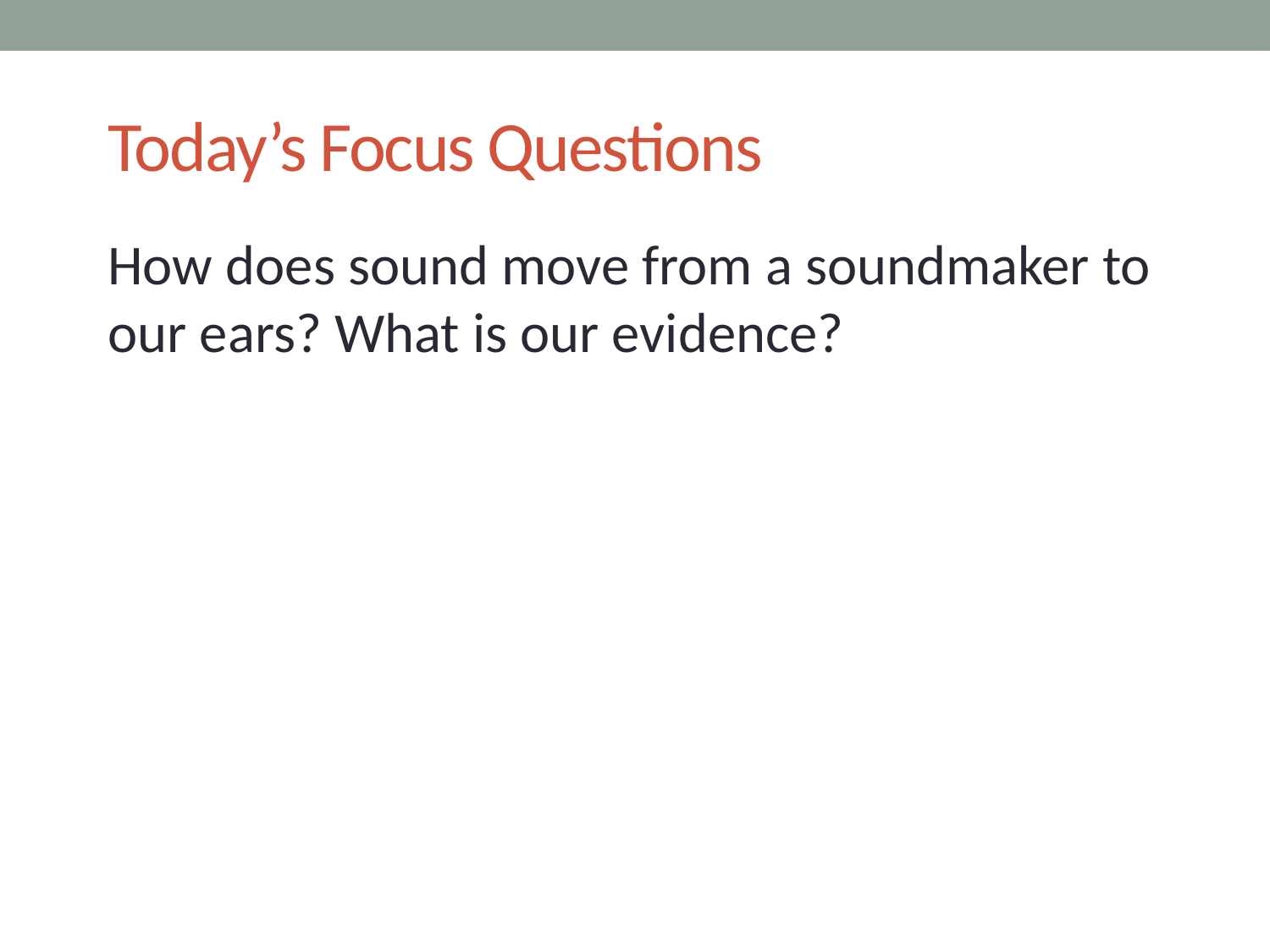

# Today’s Focus Questions
How does sound move from a soundmaker to our ears? What is our evidence?